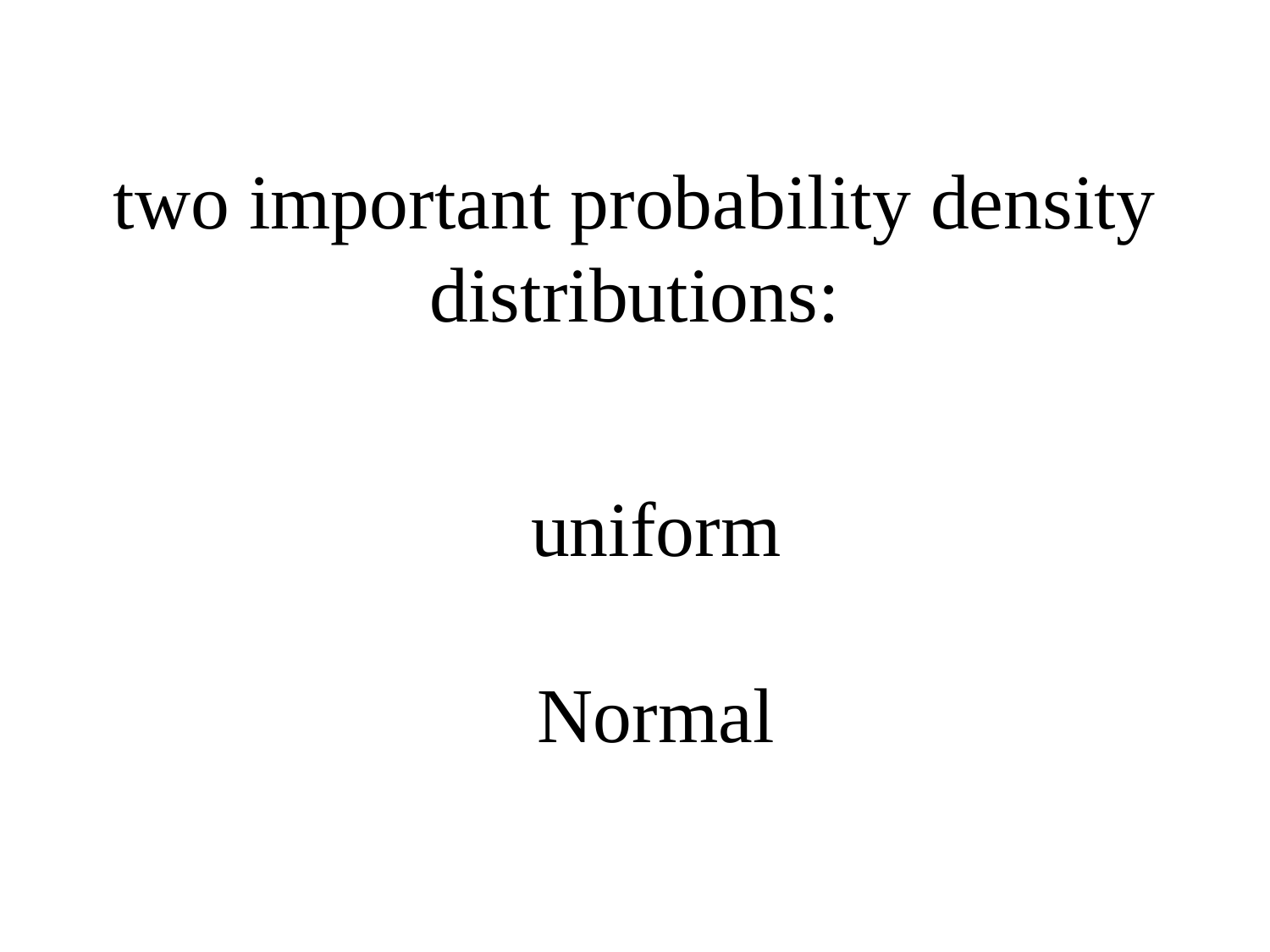

# two important probability density distributions:
uniform

Normal